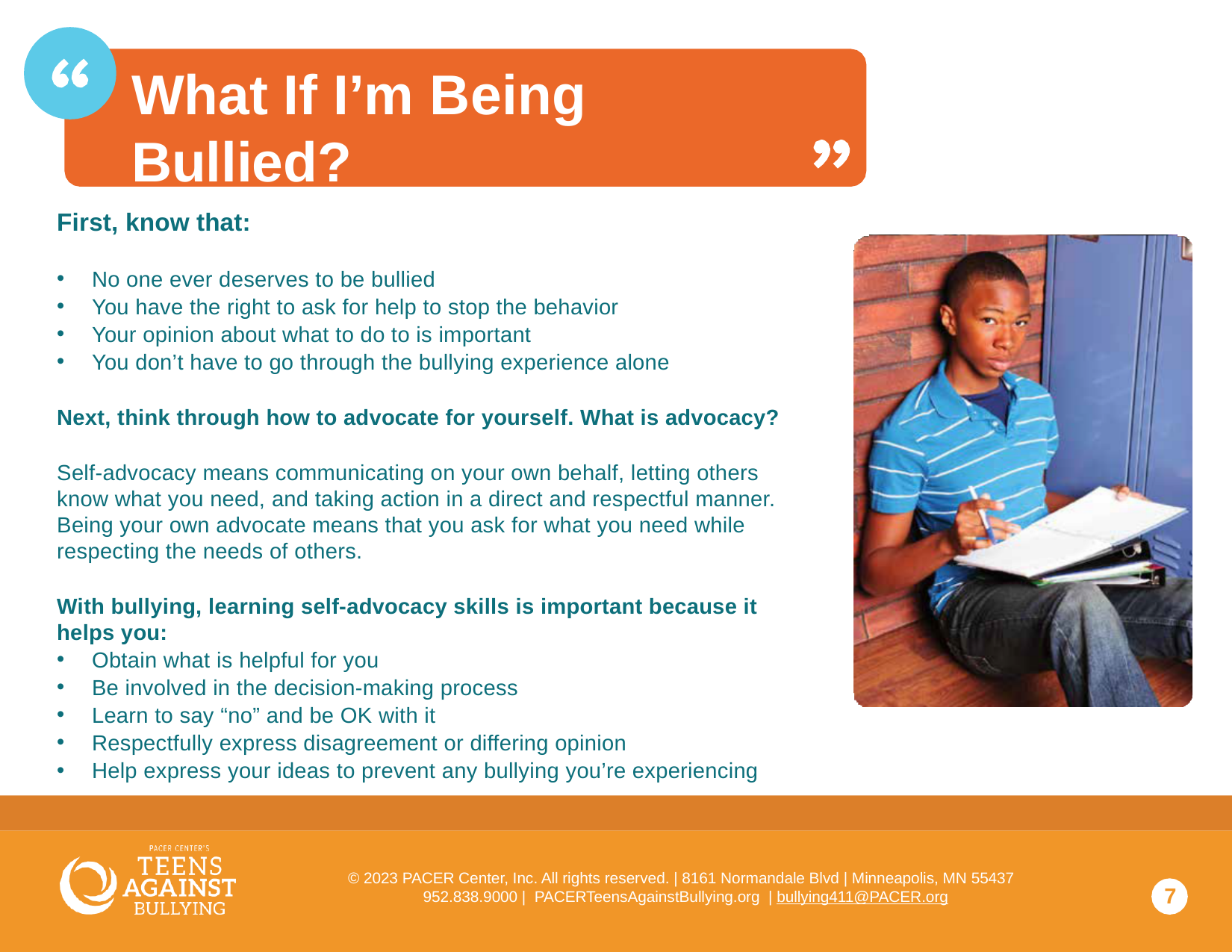

# What If I’m Being Bullied?

First, know that:

No one ever deserves to be bullied
You have the right to ask for help to stop the behavior
Your opinion about what to do to is important
You don’t have to go through the bullying experience alone

Next, think through how to advocate for yourself. What is advocacy?

Self-advocacy means communicating on your own behalf, letting others know what you need, and taking action in a direct and respectful manner. Being your own advocate means that you ask for what you need while respecting the needs of others.

With bullying, learning self-advocacy skills is important because it helps you:
Obtain what is helpful for you
Be involved in the decision-making process
Learn to say “no” and be OK with it
Respectfully express disagreement or differing opinion
Help express your ideas to prevent any bullying you’re experiencing

© 2023 PACER Center, Inc. All rights reserved. | 8161 Normandale Blvd | Minneapolis, MN 55437  952.838.9000 |  PACERTeensAgainstBullying.org  | bullying411@PACER.org

7